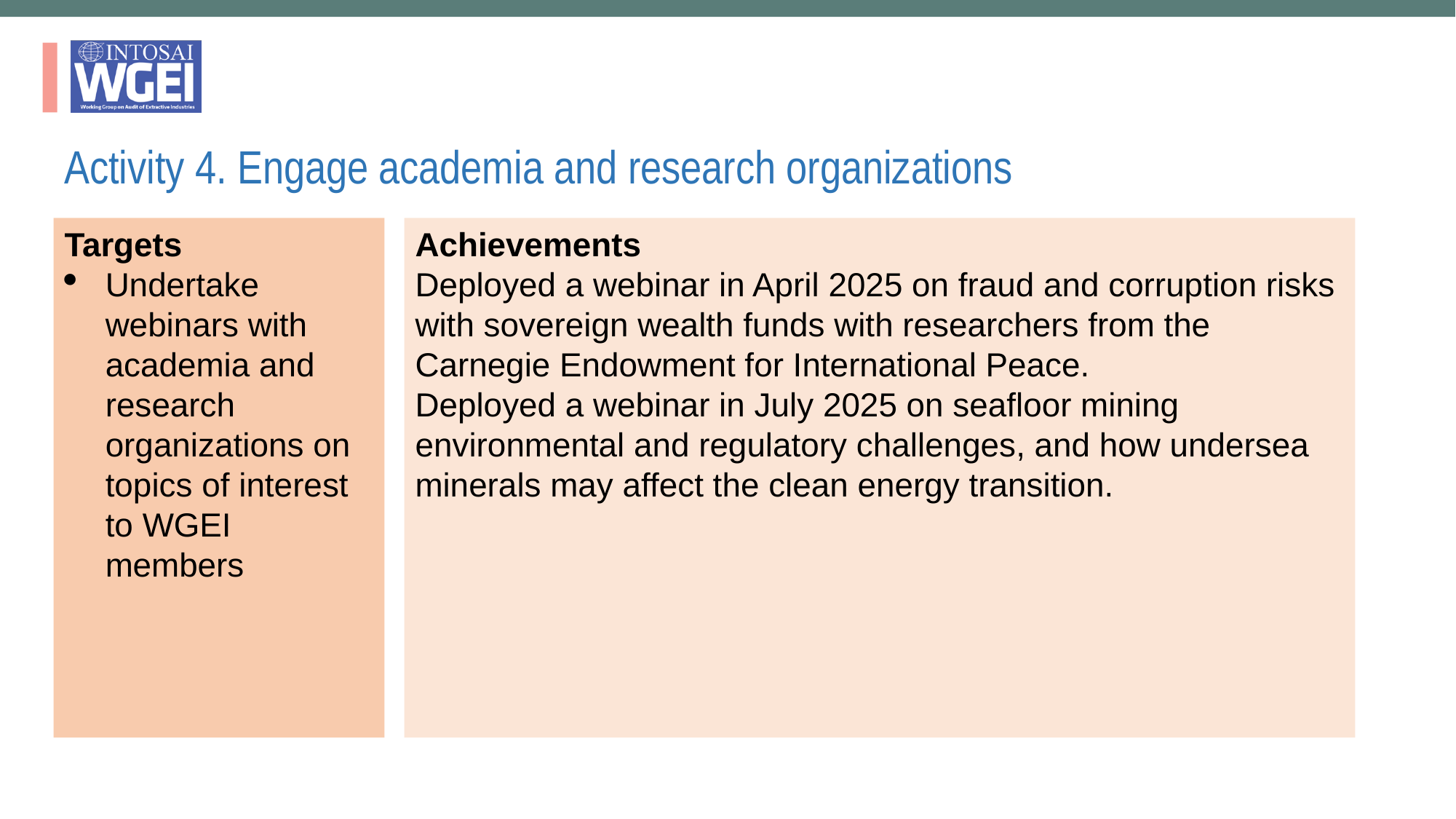

# Activity 4. Engage academia and research organizations
Targets
Undertake webinars with academia and research organizations on topics of interest to WGEI members

Achievements
Deployed a webinar in April 2025 on fraud and corruption risks with sovereign wealth funds with researchers from the Carnegie Endowment for International Peace.
Deployed a webinar in July 2025 on seafloor mining environmental and regulatory challenges, and how undersea minerals may affect the clean energy transition.